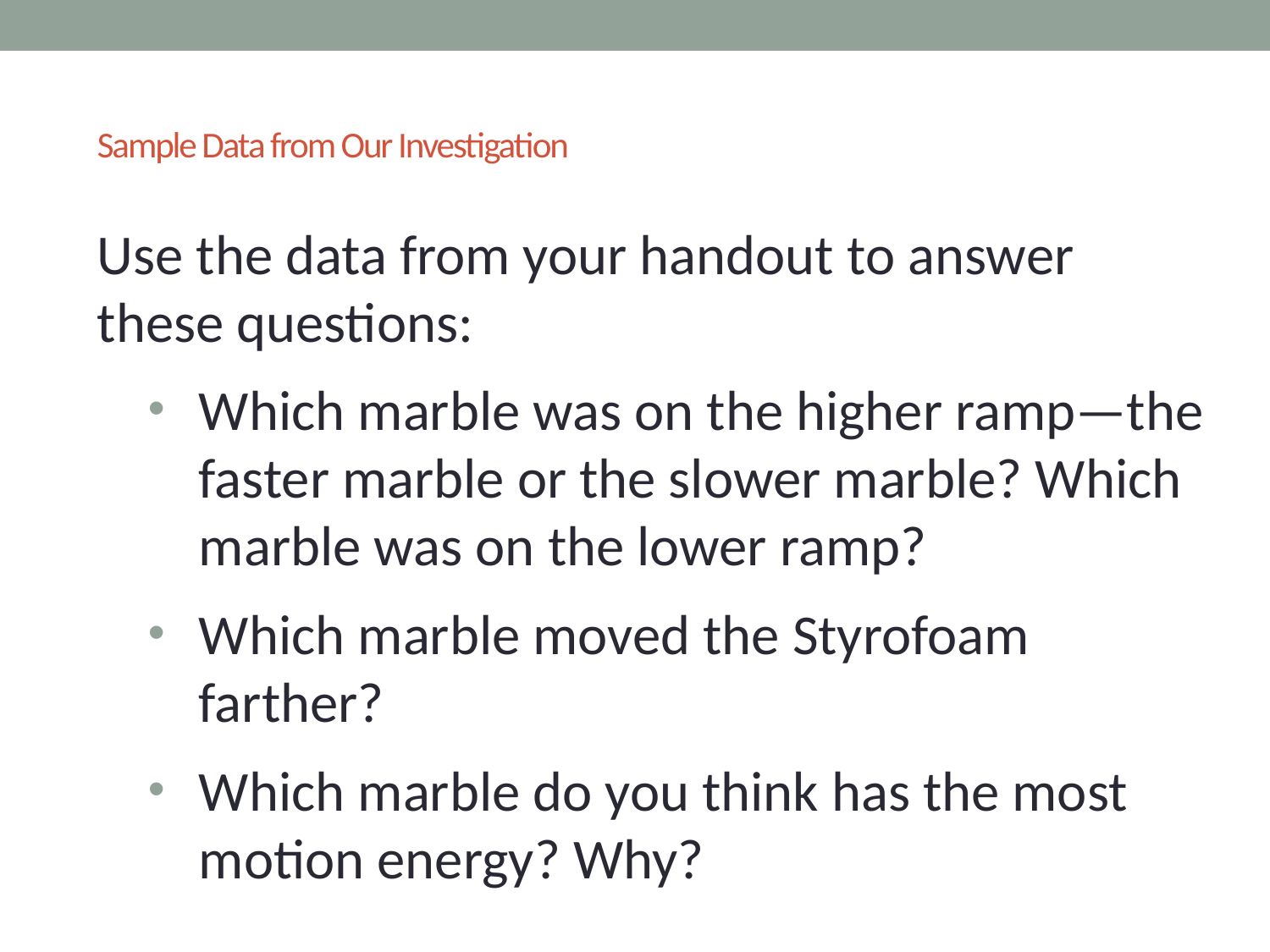

# Sample Data from Our Investigation
Use the data from your handout to answer these questions:
Which marble was on the higher ramp—the faster marble or the slower marble? Which marble was on the lower ramp?
Which marble moved the Styrofoam farther?
Which marble do you think has the most motion energy? Why?